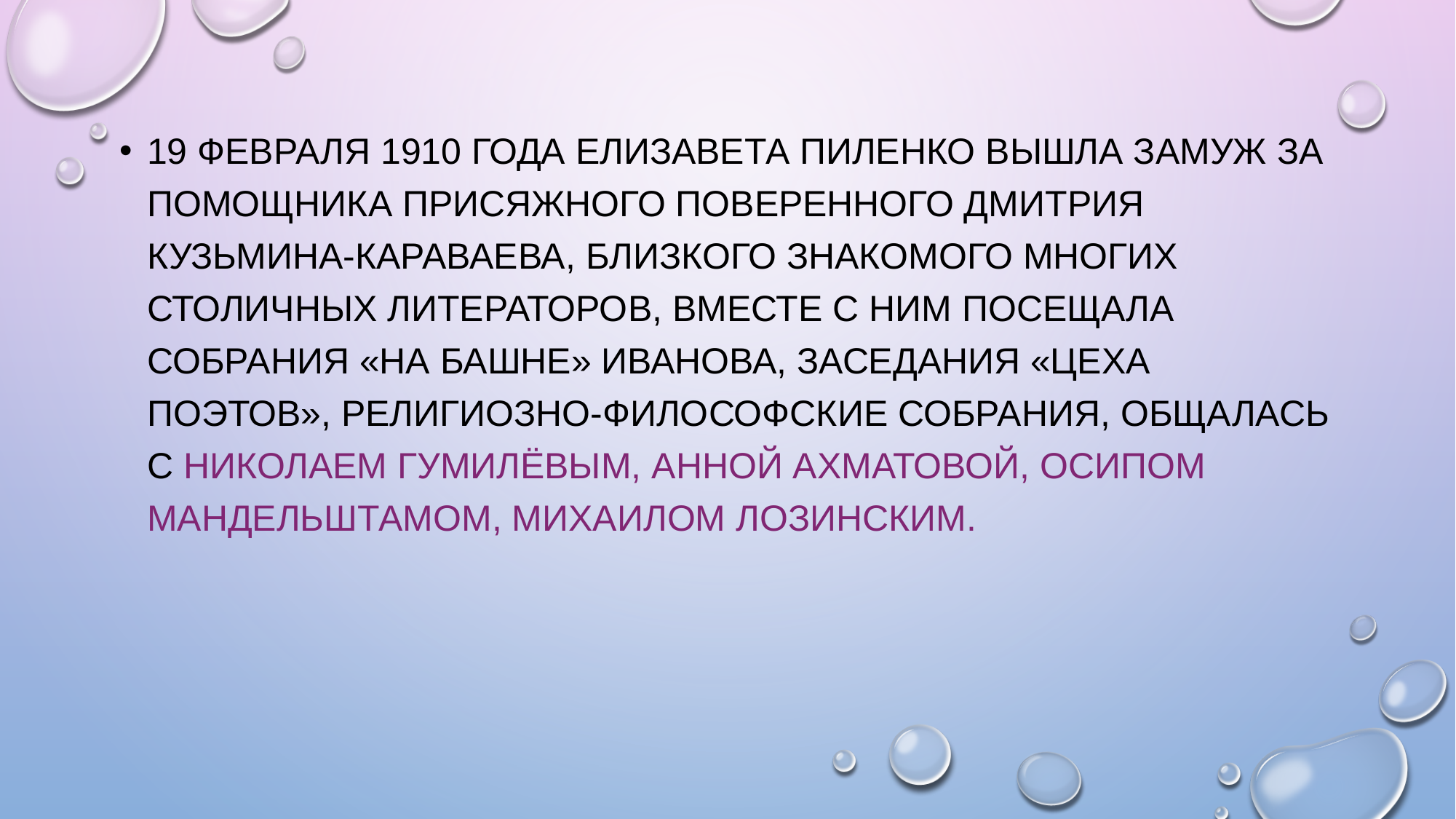

19 февраля 1910 года Елизавета Пиленко вышла замуж за помощника присяжного поверенного Дмитрия Кузьмина-Караваева, близкого знакомого многих столичных литераторов, вместе с ним посещала собрания «на башне» Иванова, заседания «Цеха поэтов», религиозно-философские собрания, общалась с Николаем Гумилёвым, Анной Ахматовой, Осипом Мандельштамом, Михаилом Лозинским.